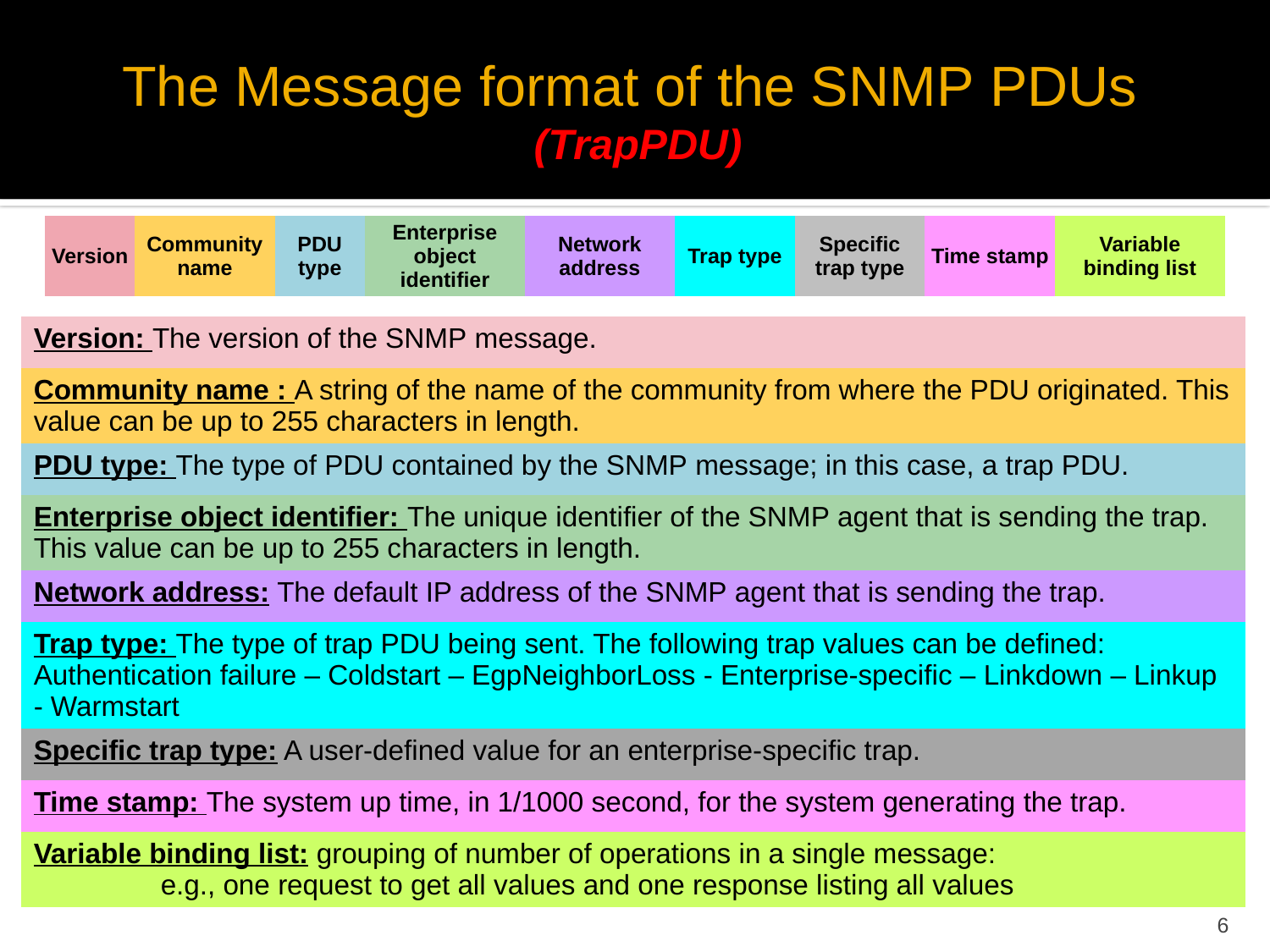

# The Message format of the SNMP PDUs (TrapPDU)
| Version | Community name | PDU type | Enterprise object identifier | Network address | Trap type | Specific trap type | Time stamp | Variable binding list |
| --- | --- | --- | --- | --- | --- | --- | --- | --- |
| Version: The version of the SNMP message. |
| --- |
| Community name : A string of the name of the community from where the PDU originated. This value can be up to 255 characters in length. |
| PDU type: The type of PDU contained by the SNMP message; in this case, a trap PDU. |
| Enterprise object identifier: The unique identifier of the SNMP agent that is sending the trap. This value can be up to 255 characters in length. |
| Network address: The default IP address of the SNMP agent that is sending the trap. |
| Trap type: The type of trap PDU being sent. The following trap values can be defined: Authentication failure – Coldstart – EgpNeighborLoss - Enterprise-specific – Linkdown – Linkup - Warmstart |
| Specific trap type: A user-defined value for an enterprise-specific trap. |
| Time stamp: The system up time, in 1/1000 second, for the system generating the trap. |
| Variable binding list: grouping of number of operations in a single message: e.g., one request to get all values and one response listing all values |
6